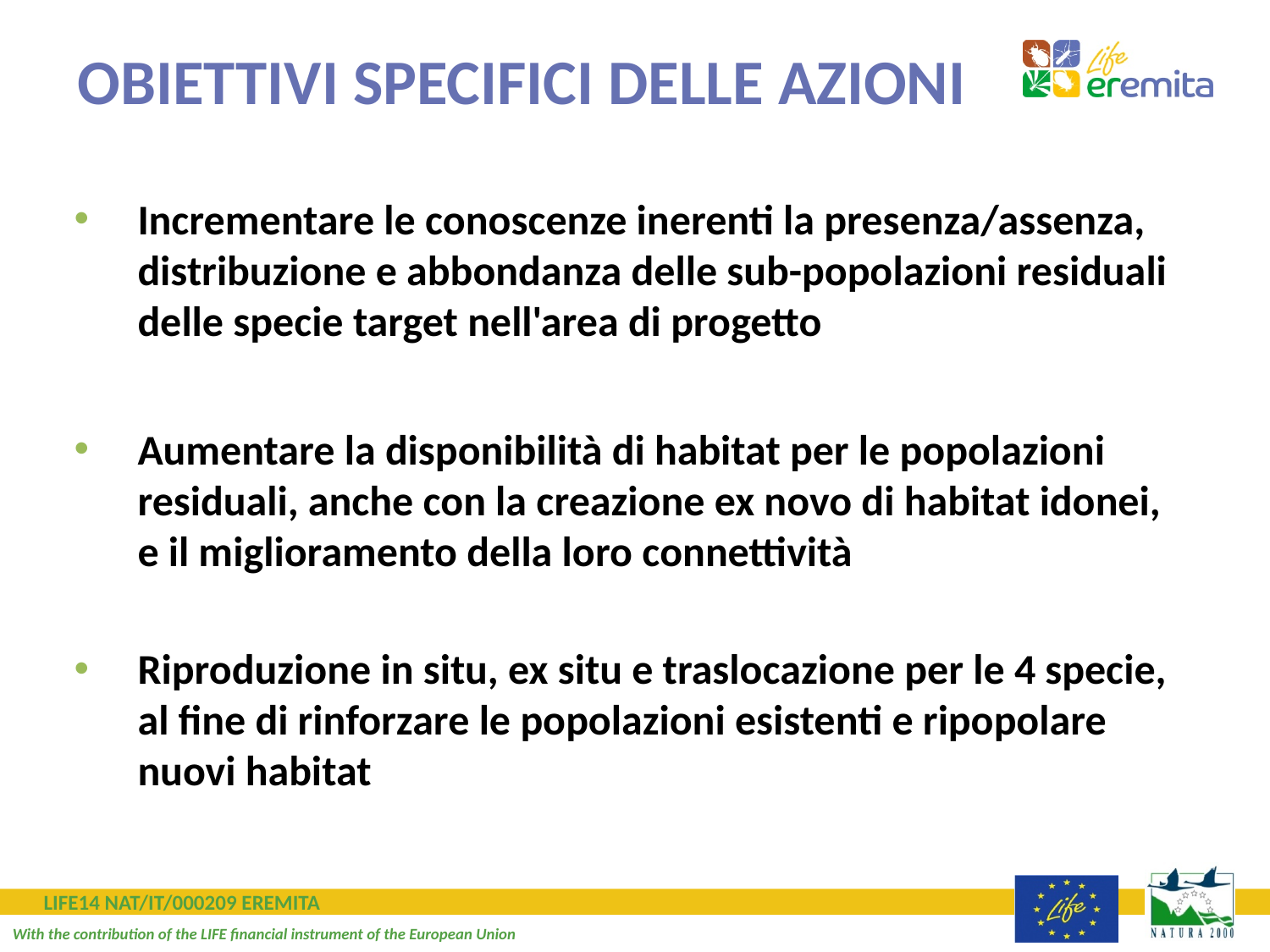

# OBIETTIVI SPECIFICI DELLE AZIONI
Incrementare le conoscenze inerenti la presenza/assenza, distribuzione e abbondanza delle sub-popolazioni residuali delle specie target nell'area di progetto

Aumentare la disponibilità di habitat per le popolazioni residuali, anche con la creazione ex novo di habitat idonei, e il miglioramento della loro connettività

Riproduzione in situ, ex situ e traslocazione per le 4 specie, al fine di rinforzare le popolazioni esistenti e ripopolare nuovi habitat